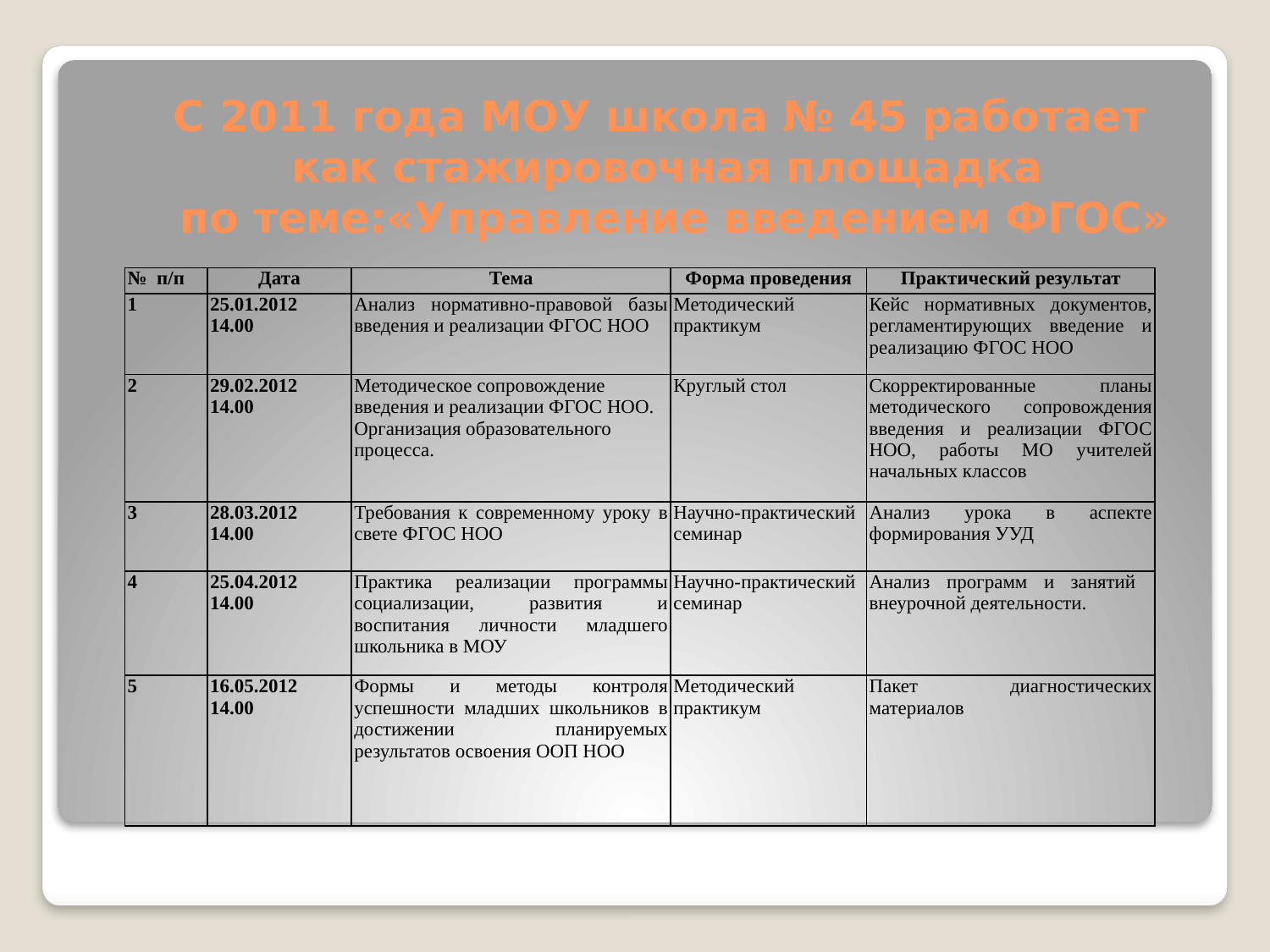

# С 2011 года МОУ школа № 45 работает как стажировочная площадка по теме:«Управление введением ФГОС»
| № п/п | Дата | Тема | Форма проведения | Практический результат |
| --- | --- | --- | --- | --- |
| 1 | 25.01.2012 14.00 | Анализ нормативно-правовой базы введения и реализации ФГОС НОО | Методический практикум | Кейс нормативных документов, регламентирующих введение и реализацию ФГОС НОО |
| 2 | 29.02.2012 14.00 | Методическое сопровождение введения и реализации ФГОС НОО. Организация образовательного процесса. | Круглый стол | Скорректированные планы методического сопровождения введения и реализации ФГОС НОО, работы МО учителей начальных классов |
| 3 | 28.03.2012 14.00 | Требования к современному уроку в свете ФГОС НОО | Научно-практический семинар | Анализ урока в аспекте формирования УУД |
| 4 | 25.04.2012 14.00 | Практика реализации программы социализации, развития и воспитания личности младшего школьника в МОУ | Научно-практический семинар | Анализ программ и занятий внеурочной деятельности. |
| 5 | 16.05.2012 14.00 | Формы и методы контроля успешности младших школьников в достижении планируемых результатов освоения ООП НОО | Методический практикум | Пакет диагностических материалов |